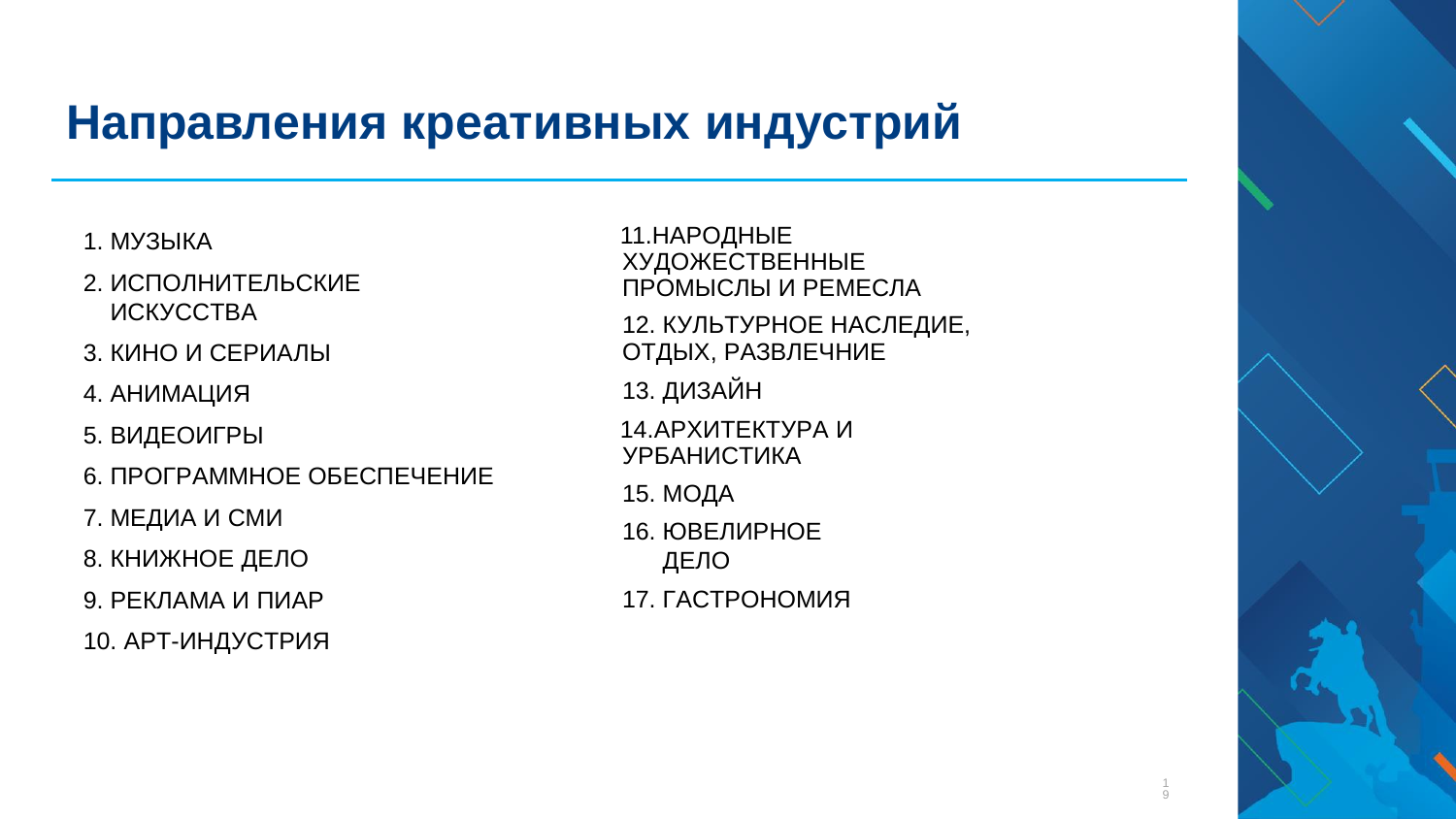

# Направления креативных индустрий

НАРОДНЫЕ ХУДОЖЕСТВЕННЫЕ ПРОМЫСЛЫ И РЕМЕСЛА
КУЛЬТУРНОЕ НАСЛЕДИЕ,
ОТДЫХ, РАЗВЛЕЧНИЕ
ДИЗАЙН
АРХИТЕКТУРА И УРБАНИСТИКА
МОДА
ЮВЕЛИРНОЕ ДЕЛО
ГАСТРОНОМИЯ
МУЗЫКА
ИСПОЛНИТЕЛЬСКИЕ ИСКУССТВА
КИНО И СЕРИАЛЫ
АНИМАЦИЯ
ВИДЕОИГРЫ
ПРОГРАММНОЕ ОБЕСПЕЧЕНИЕ
МЕДИА И СМИ
КНИЖНОЕ ДЕЛО
РЕКЛАМА И ПИАР
АРТ-ИНДУСТРИЯ
19